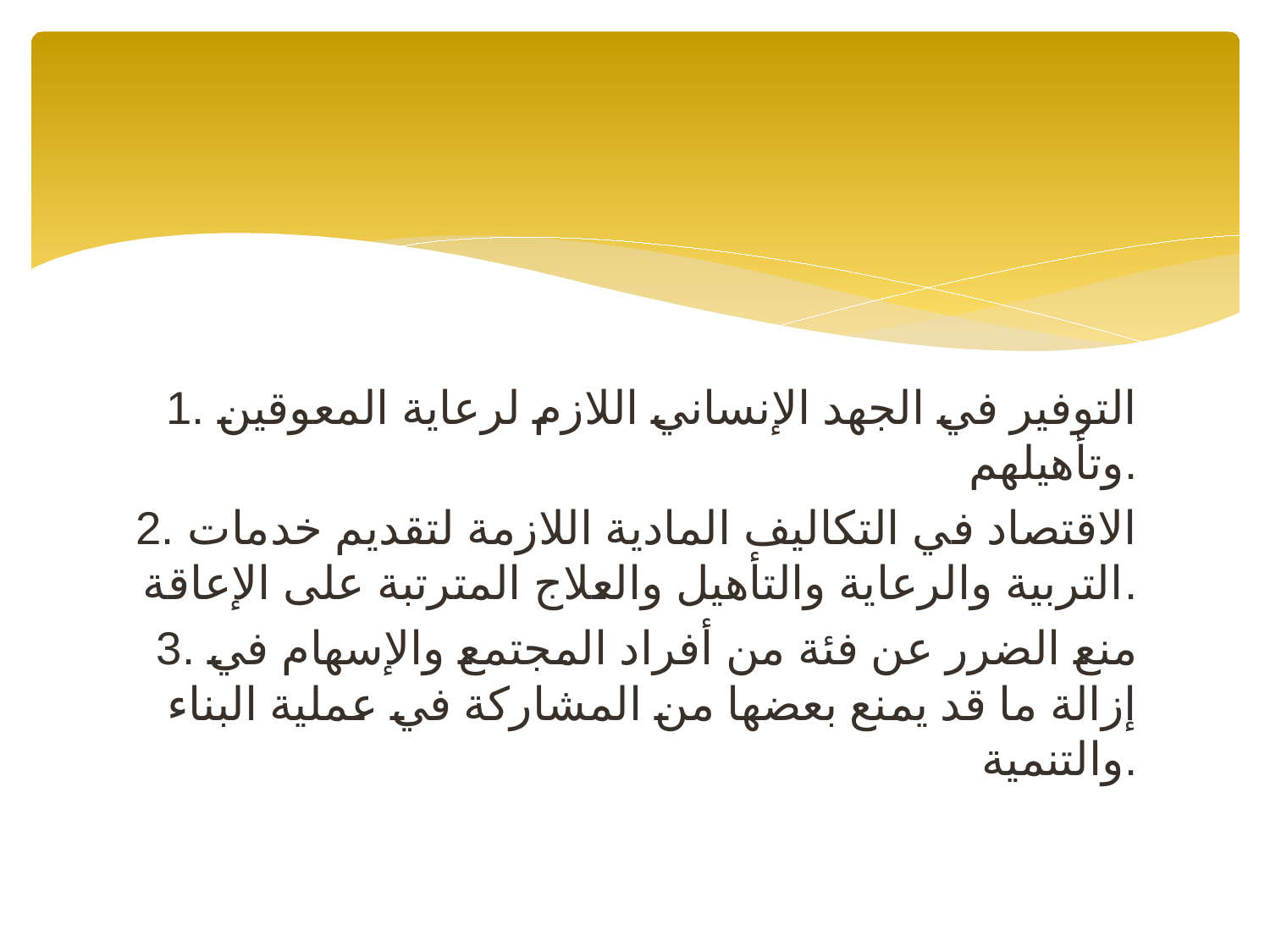

#
1. التوفير في الجهد الإنساني اللازم لرعاية المعوقين وتأهيلهم.
2. الاقتصاد في التكاليف المادية اللازمة لتقديم خدمات التربية والرعاية والتأهيل والعلاج المترتبة على الإعاقة.
3. منع الضرر عن فئة من أفراد المجتمع والإسهام في إزالة ما قد يمنع بعضها من المشاركة في عملية البناء والتنمية.